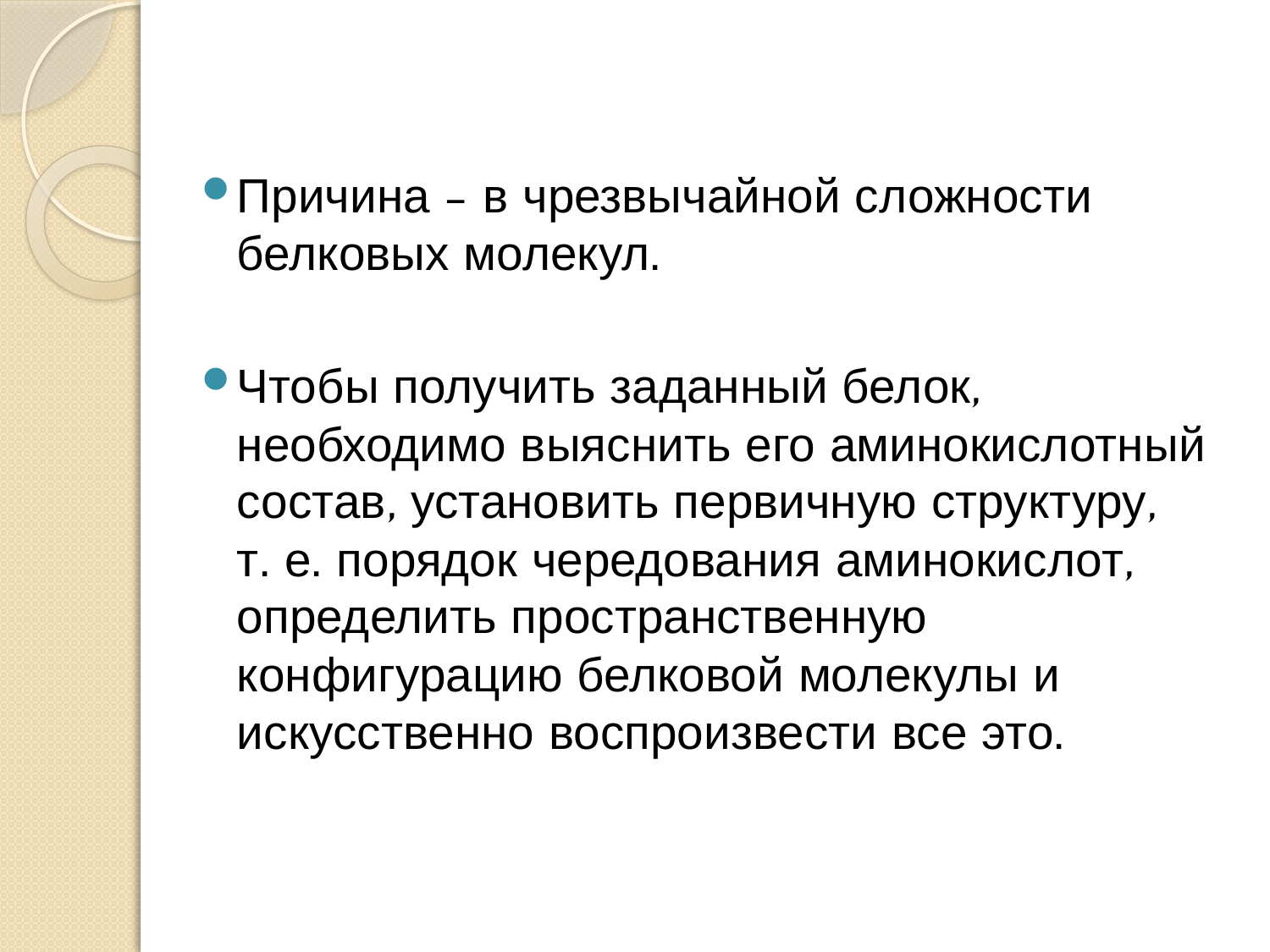

Причина – в чрезвычайной сложности белковых молекул.

Чтобы получить заданный белок, необходимо выяснить его аминокислотный состав, установить первичную структуру, т. е. порядок чередования аминокислот, определить пространственную конфигурацию белковой молекулы и искусственно воспроизвести все это.